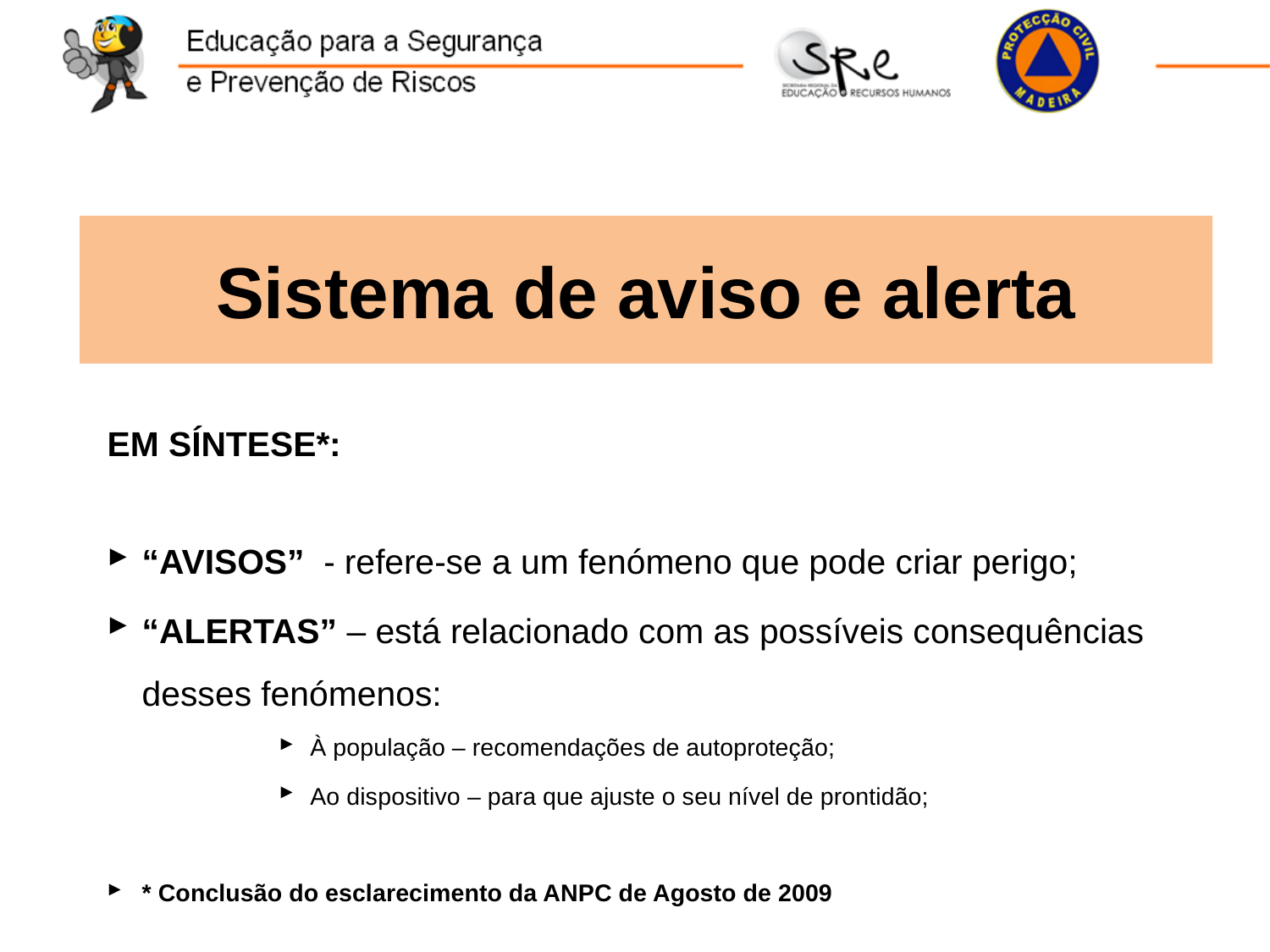

Sistema de aviso e alerta
EM SÍNTESE*:

“AVISOS”  - refere-se a um fenómeno que pode criar perigo;
“ALERTAS” – está relacionado com as possíveis consequências desses fenómenos:
À população – recomendações de autoproteção;
Ao dispositivo – para que ajuste o seu nível de prontidão;

* Conclusão do esclarecimento da ANPC de Agosto de 2009